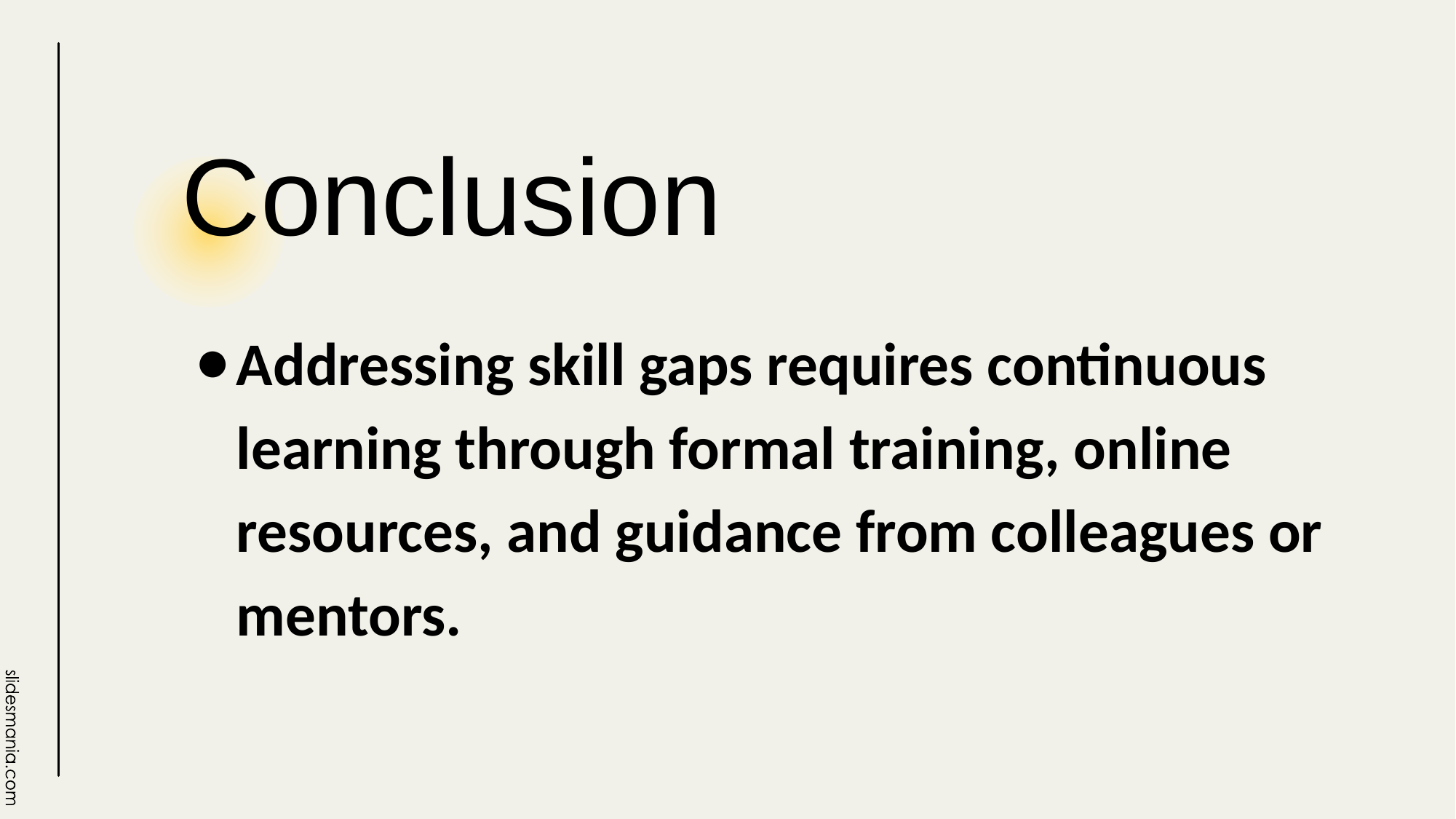

# Conclusion

Addressing skill gaps requires continuous learning through formal training, online resources, and guidance from colleagues or mentors.